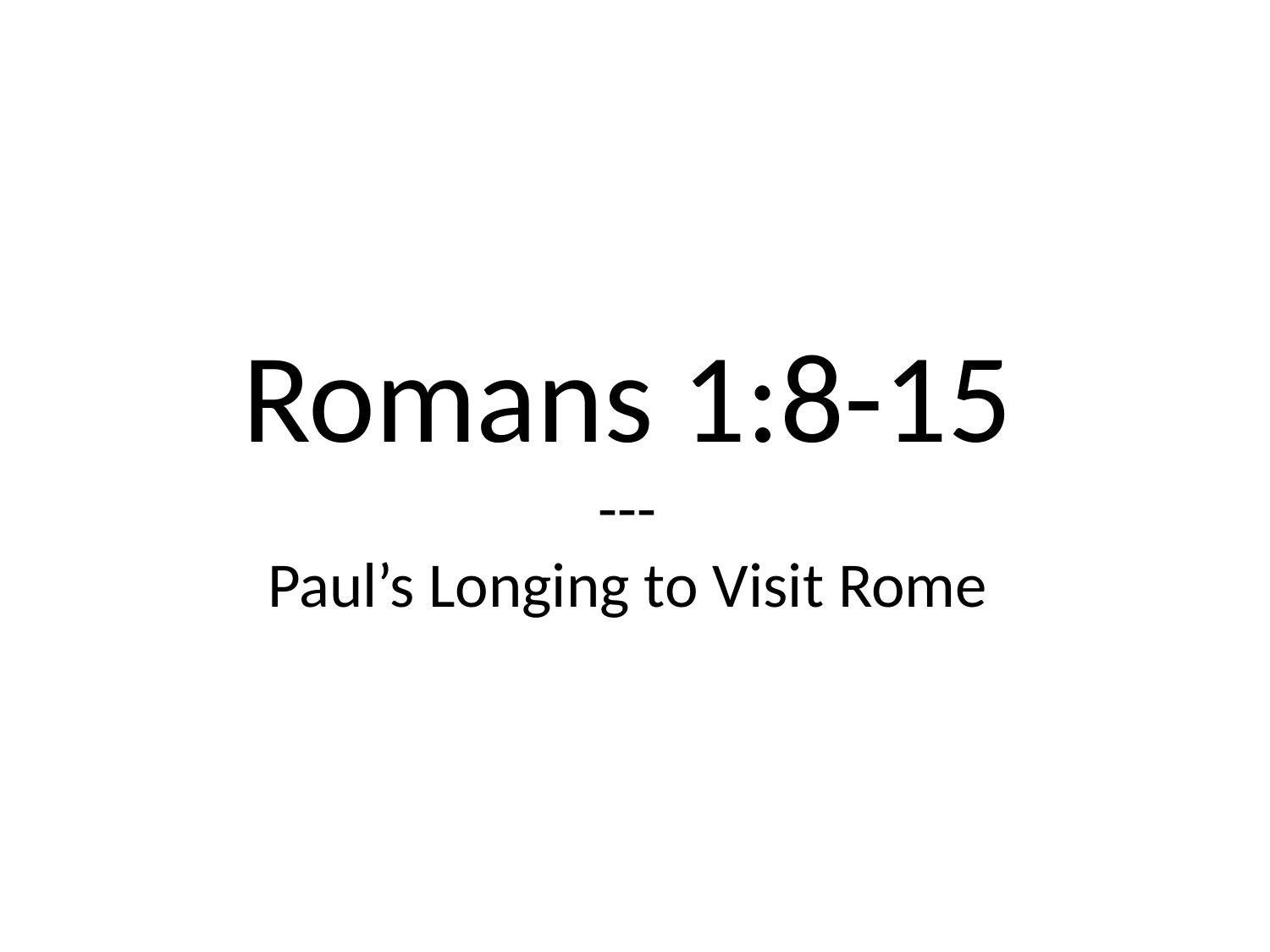

# Romans 1:8-15 --- Paul’s Longing to Visit Rome